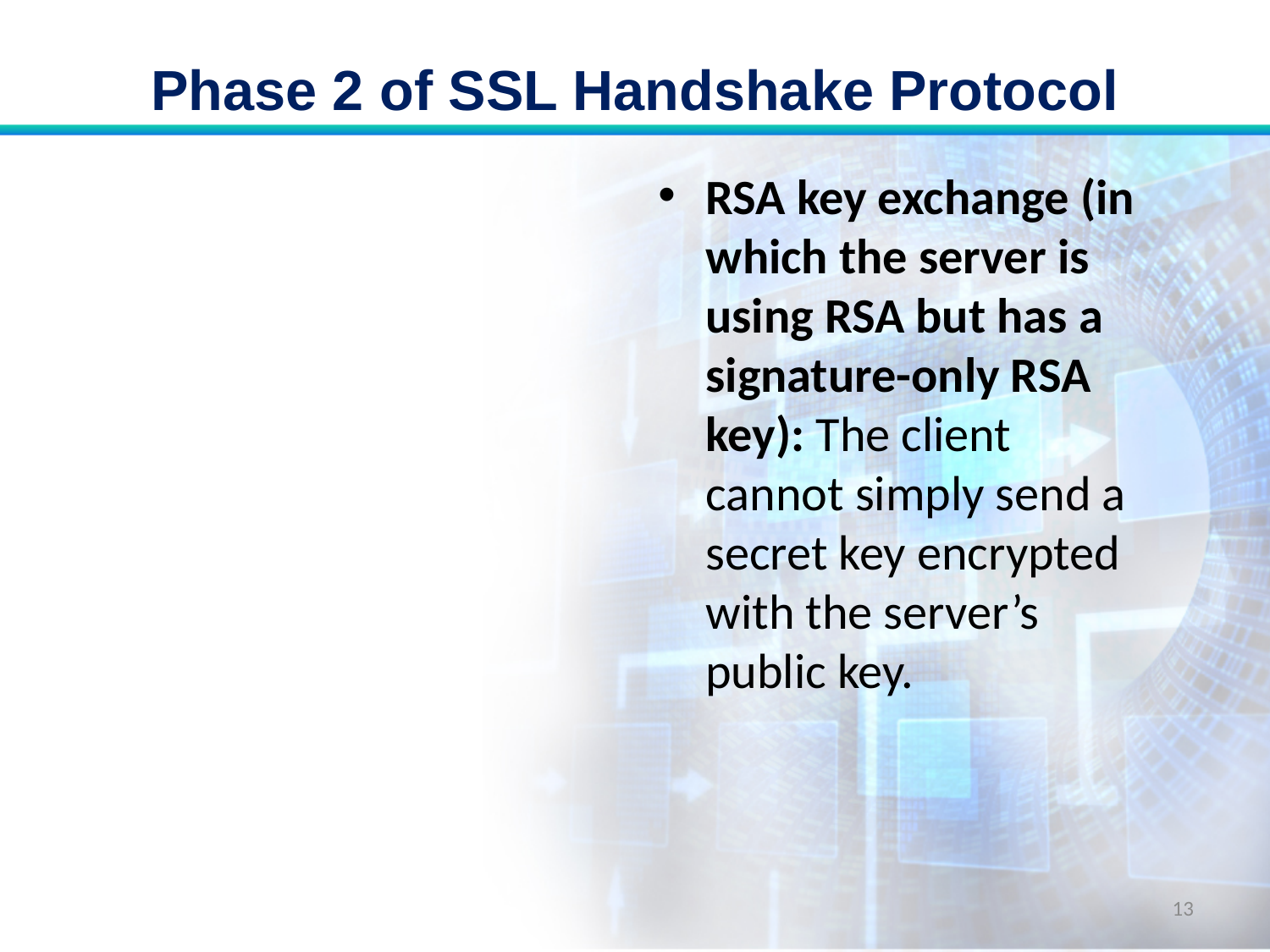

# Phase 2 of SSL Handshake Protocol
RSA key exchange (in which the server is using RSA but has a signature-only RSA key): The client cannot simply send a secret key encrypted with the server’s public key.
13